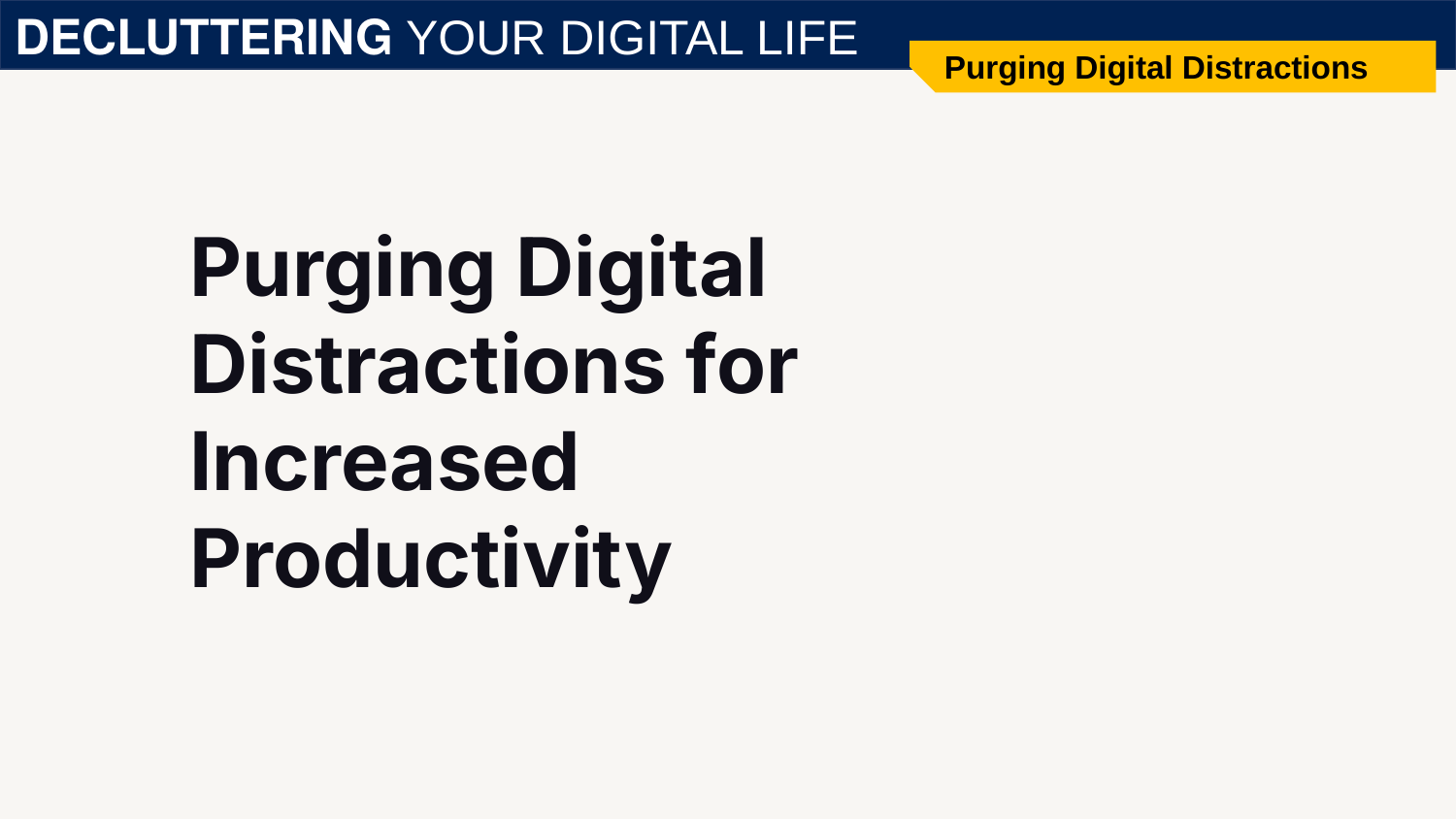

DECLUTTERING YOUR DIGITAL LIFE
Purging Digital Distractions

# Purging Digital Distractions for Increased Productivity